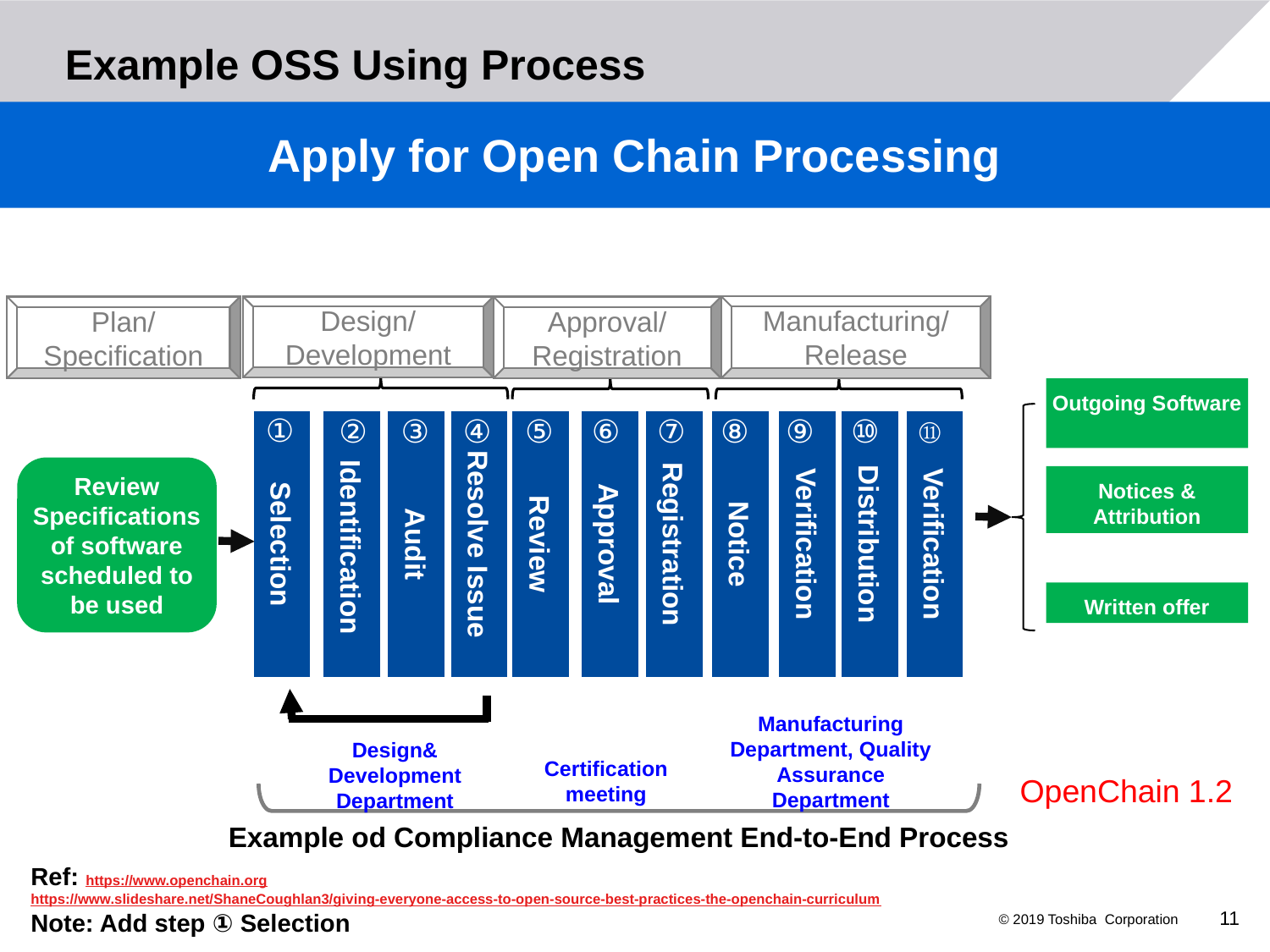

# Example OSS Using Process
Apply for Open Chain Processing

Manufacturing/Release
Design/
Development
Plan/
Specification
Approval/
Registration
Outgoing Software
Notices &
Attribution
①

②
③
④
⑤
⑥
⑦
⑧
⑨
⑩
⑪
Selection
 Identification
Audit
Resolve Issue
Review
Approval
Registration
Notice
Verification
Distribution
Verification

Review Specifications of software scheduled to be used
Written offer
Manufacturing Department, Quality Assurance Department
Design&
Development
Department
Certification meeting
OpenChain 1.2
Example od Compliance Management End-to-End Process
Ref: https://www.openchain.org
https://www.slideshare.net/ShaneCoughlan3/giving-everyone-access-to-open-source-best-practices-the-openchain-curriculum
Note: Add step ① Selection